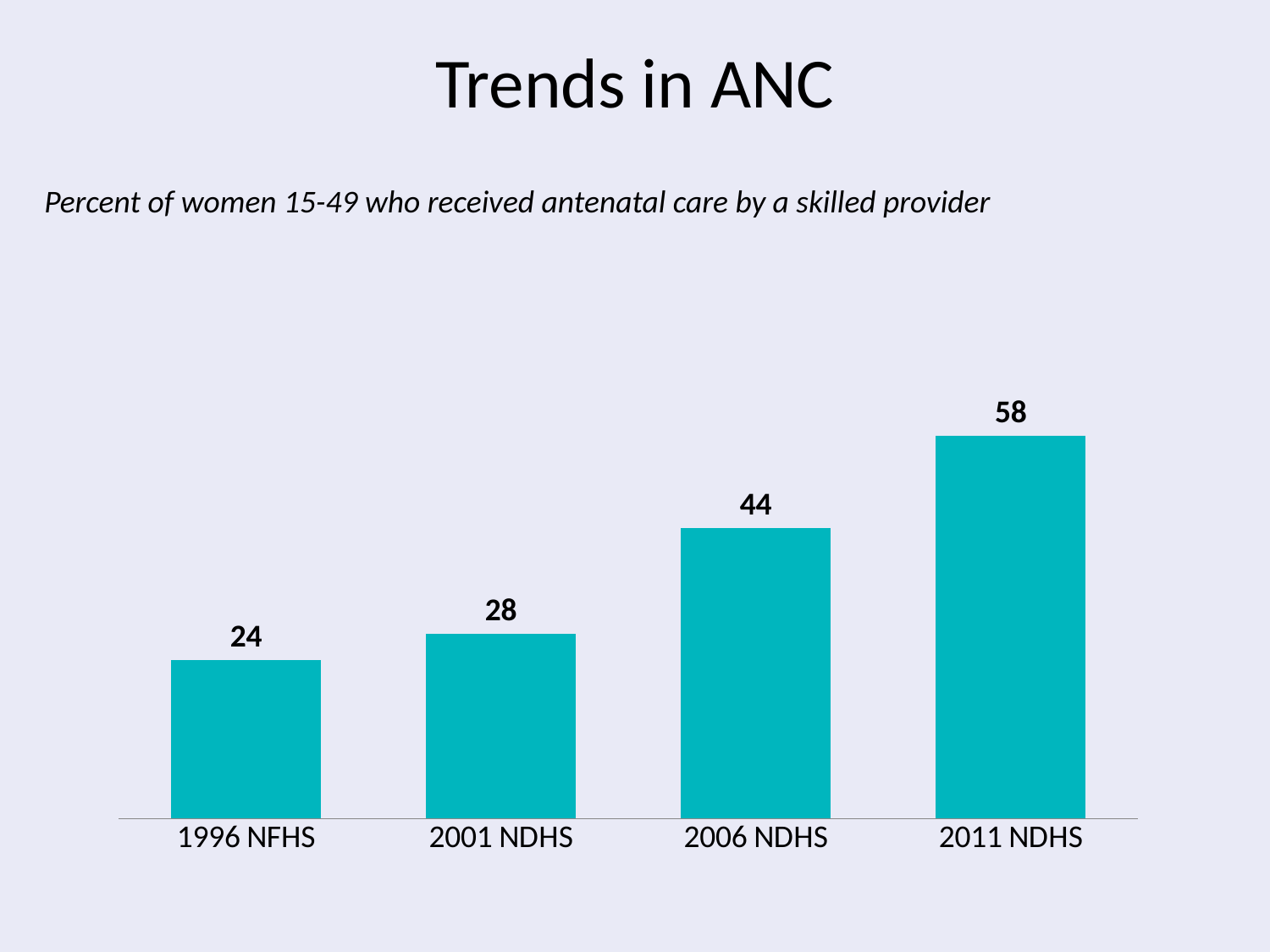

# Trends in ANC

### Chart

| Category | Series 1 |
|---|---|
| 1996 NFHS | 24.0 |
| 2001 NDHS | 28.0 |
| 2006 NDHS | 44.0 |
| 2011 NDHS | 58.0 |
Percent of women 15-49 who received antenatal care by a skilled provider